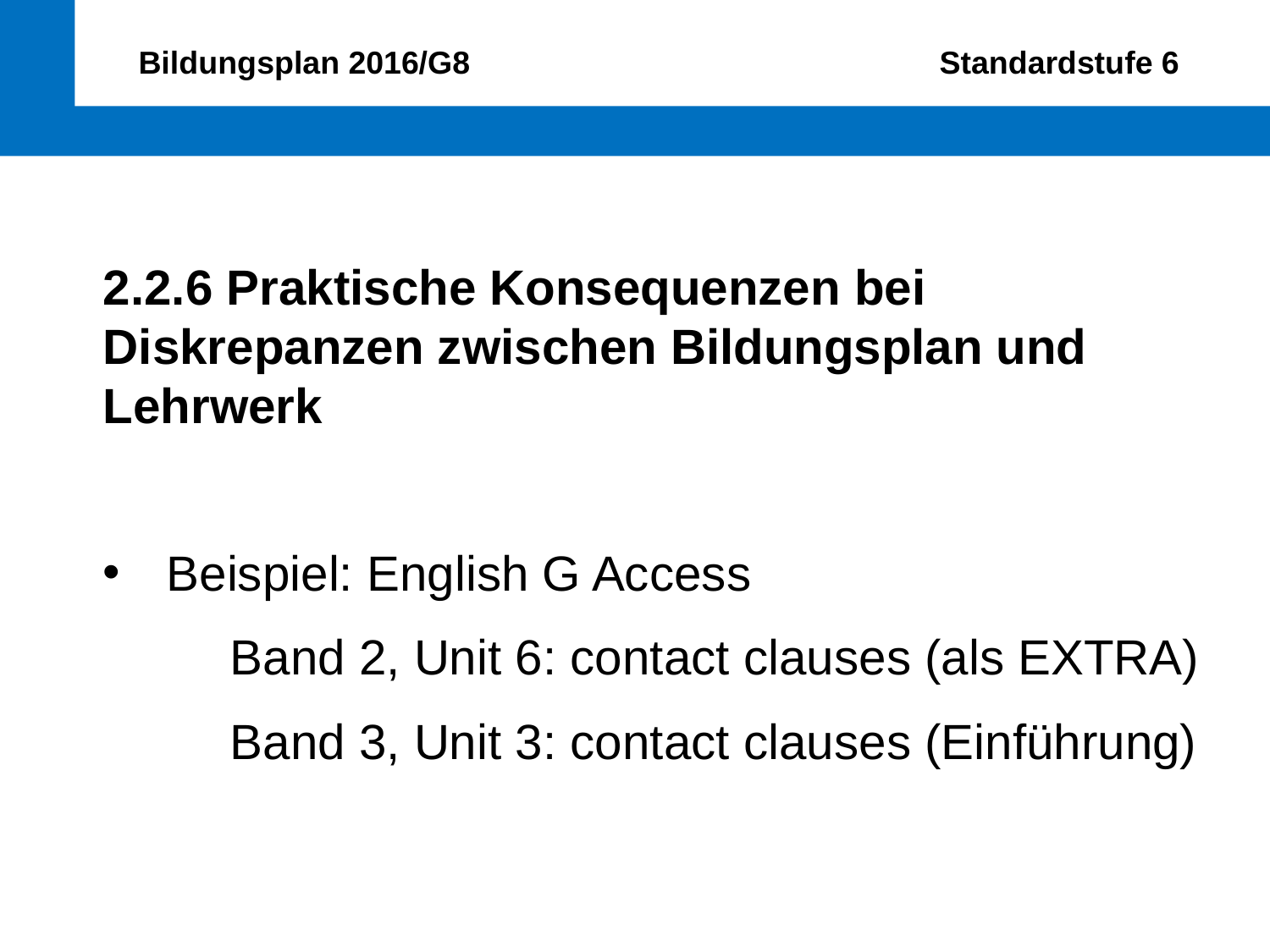

Bildungsplan 2016/G8                                                     Standardstufe 6

2.2.6 Praktische Konsequenzen bei 	Diskrepanzen zwischen Bildungsplan und 	Lehrwerk

Beispiel: English G Access
	Band 2, Unit 6: contact clauses (als EXTRA)
	Band 3, Unit 3: contact clauses (Einführung)